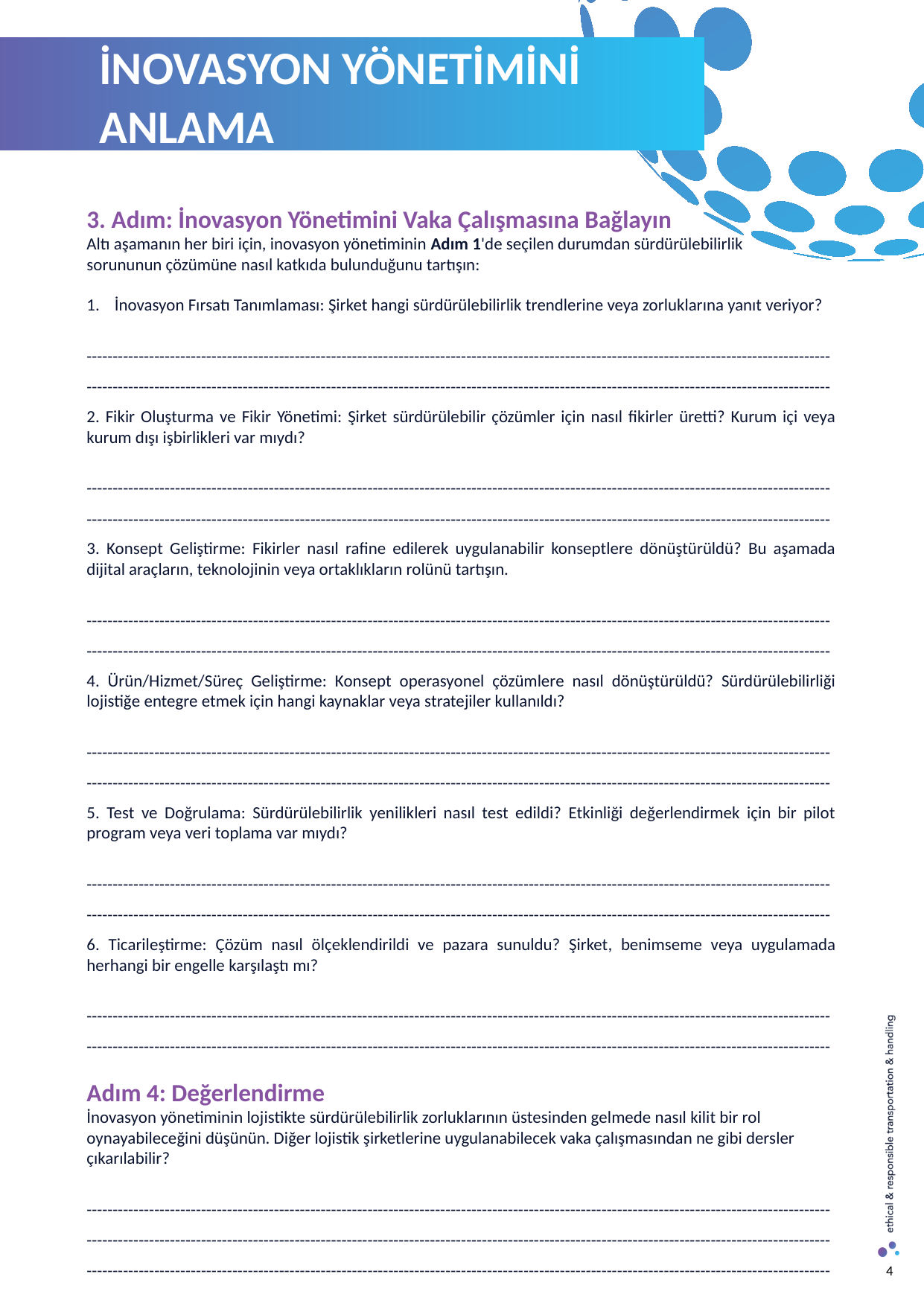

İNOVASYON YÖNETİMİNİ ANLAMA
3. Adım: İnovasyon Yönetimini Vaka Çalışmasına Bağlayın
Altı aşamanın her biri için, inovasyon yönetiminin Adım 1'de seçilen durumdan sürdürülebilirlik
sorununun çözümüne nasıl katkıda bulunduğunu tartışın:

İnovasyon Fırsatı Tanımlaması: Şirket hangi sürdürülebilirlik trendlerine veya zorluklarına yanıt veriyor?

----------------------------------------------------------------------------------------------------------------------------------------------------------------------------------------------------------------------------------------------------------------------------------------------
2. Fikir Oluşturma ve Fikir Yönetimi: Şirket sürdürülebilir çözümler için nasıl fikirler üretti? Kurum içi veya kurum dışı işbirlikleri var mıydı?

----------------------------------------------------------------------------------------------------------------------------------------------------------------------------------------------------------------------------------------------------------------------------------------------
3. Konsept Geliştirme: Fikirler nasıl rafine edilerek uygulanabilir konseptlere dönüştürüldü? Bu aşamada dijital araçların, teknolojinin veya ortaklıkların rolünü tartışın.

----------------------------------------------------------------------------------------------------------------------------------------------------------------------------------------------------------------------------------------------------------------------------------------------
4. Ürün/Hizmet/Süreç Geliştirme: Konsept operasyonel çözümlere nasıl dönüştürüldü? Sürdürülebilirliği lojistiğe entegre etmek için hangi kaynaklar veya stratejiler kullanıldı?

----------------------------------------------------------------------------------------------------------------------------------------------------------------------------------------------------------------------------------------------------------------------------------------------
5. Test ve Doğrulama: Sürdürülebilirlik yenilikleri nasıl test edildi? Etkinliği değerlendirmek için bir pilot program veya veri toplama var mıydı?

----------------------------------------------------------------------------------------------------------------------------------------------------------------------------------------------------------------------------------------------------------------------------------------------
6. Ticarileştirme: Çözüm nasıl ölçeklendirildi ve pazara sunuldu? Şirket, benimseme veya uygulamada herhangi bir engelle karşılaştı mı?

----------------------------------------------------------------------------------------------------------------------------------------------------------------------------------------------------------------------------------------------------------------------------------------------

Adım 4: Değerlendirme
İnovasyon yönetiminin lojistikte sürdürülebilirlik zorluklarının üstesinden gelmede nasıl kilit bir rol oynayabileceğini düşünün. Diğer lojistik şirketlerine uygulanabilecek vaka çalışmasından ne gibi dersler çıkarılabilir?

---------------------------------------------------------------------------------------------------------------------------------------------------------------------------------------------------------------------------------------------------------------------------------------------------------------------------------------------------------------------------------------------------------------------------------------------

4